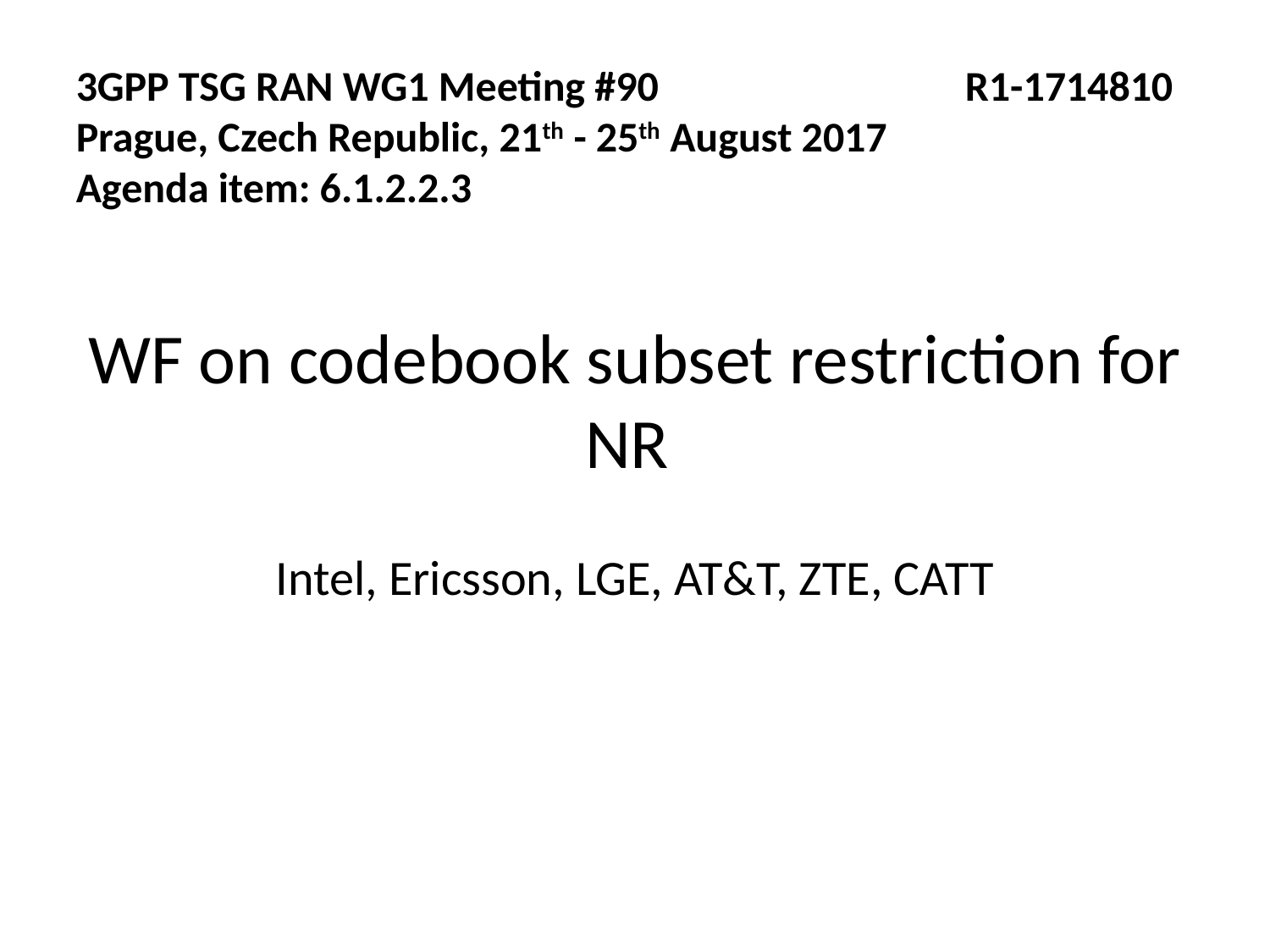

3GPP TSG RAN WG1 Meeting #90			R1-1714810
Prague, Czech Republic, 21th - 25th August 2017
Agenda item: 6.1.2.2.3
WF on codebook subset restriction for NR
Intel, Ericsson, LGE, AT&T, ZTE, CATT